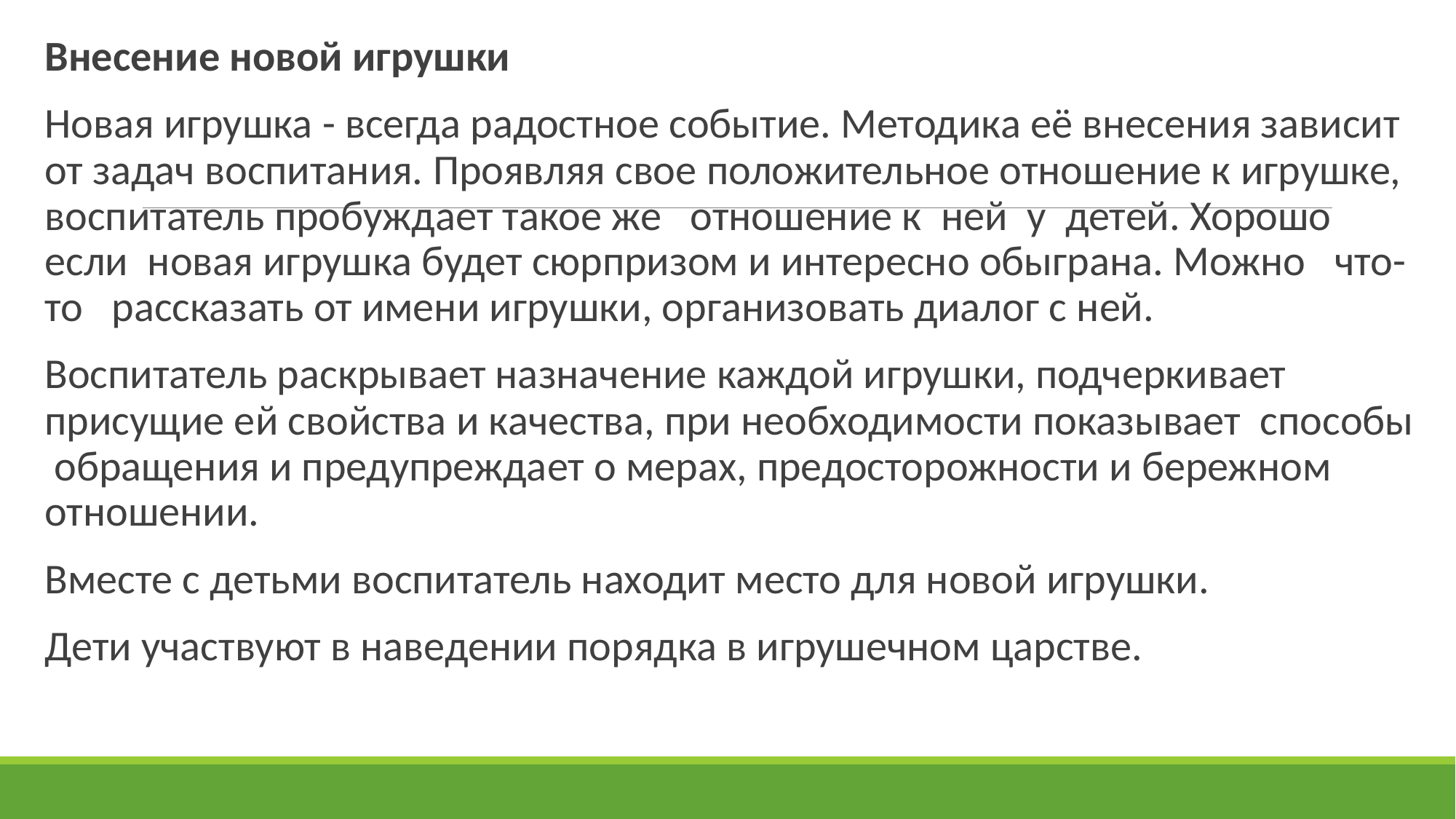

Внесение новой игрушки
Новая игрушка - всегда радостное событие. Методика её внесения зависит от задач воспитания. Проявляя свое положительное отношение к игрушке, воспитатель пробуждает такое же   отношение к  ней  у  детей. Хорошо если  новая игрушка будет сюрпризом и интересно обыграна. Можно   что-то   рассказать от имени игрушки, организовать диалог с ней.
Воспитатель раскрывает назначение каждой игрушки, подчеркивает присущие ей свойства и качества, при необходимости показывает  способы  обращения и предупреждает о мерах, предосто­рожности и бережном отношении.
Вместе с детьми воспитатель находит место для новой игрушки.
Дети участвуют в наведении порядка в игрушечном царстве.